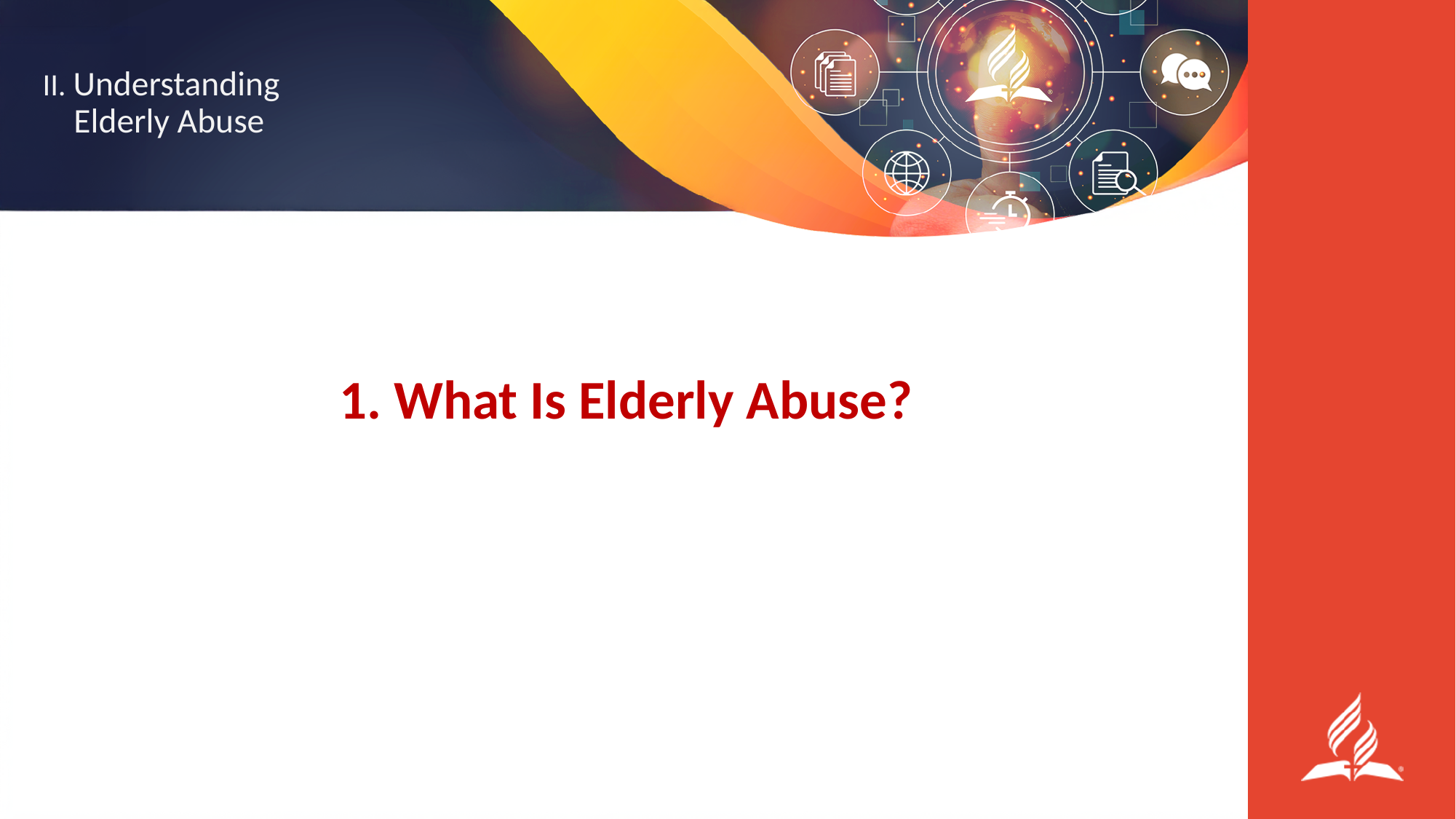

# II. Understanding Elderly Abuse

1. What Is Elderly Abuse?